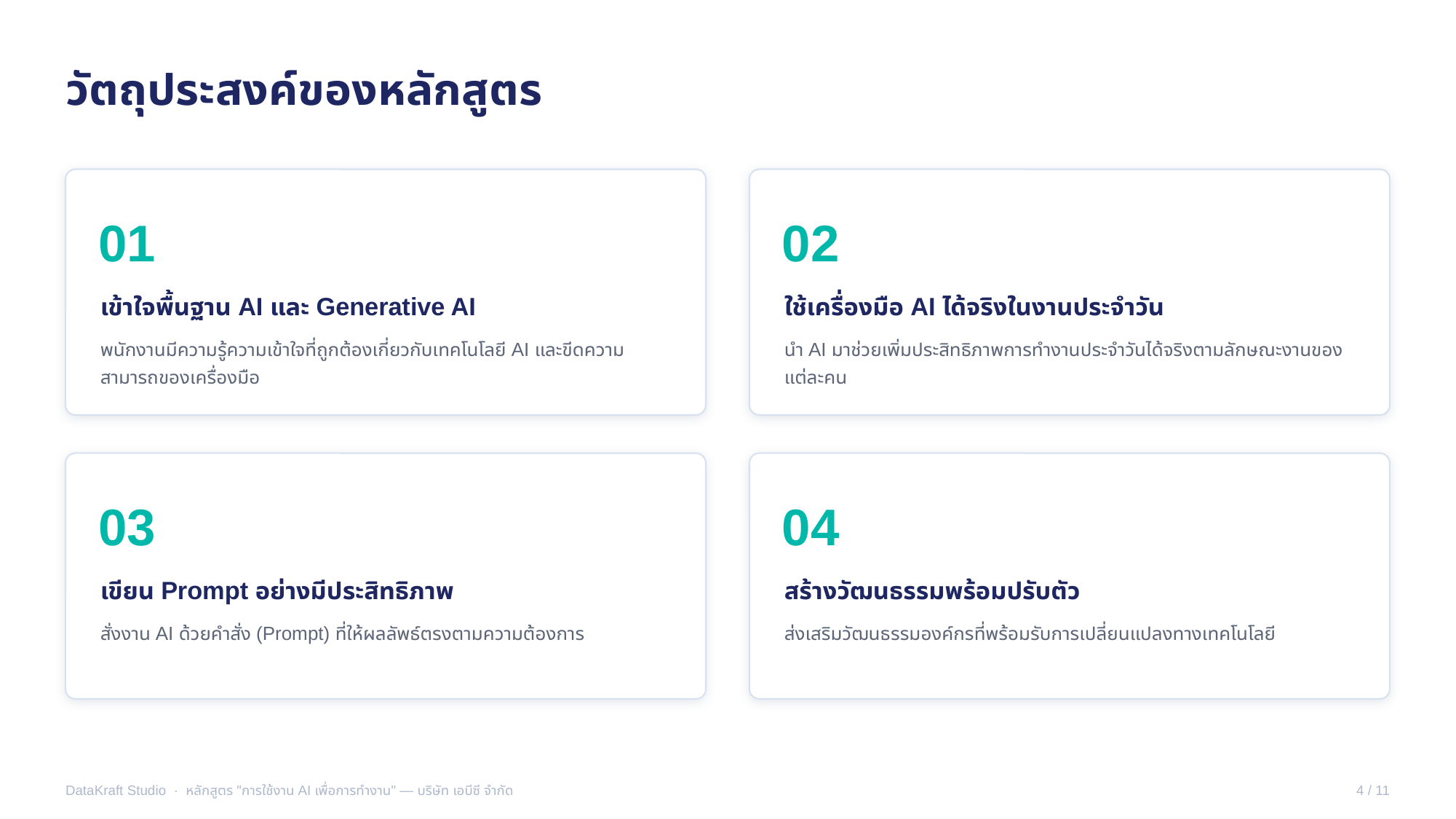

วัตถุประสงค์ของหลักสูตร

01
02
เข้าใจพื้นฐาน AI และ Generative AI
ใช้เครื่องมือ AI ได้จริงในงานประจำวัน
พนักงานมีความรู้ความเข้าใจที่ถูกต้องเกี่ยวกับเทคโนโลยี AI และขีดความสามารถของเครื่องมือ
นำ AI มาช่วยเพิ่มประสิทธิภาพการทำงานประจำวันได้จริงตามลักษณะงานของแต่ละคน

03
04
เขียน Prompt อย่างมีประสิทธิภาพ
สร้างวัฒนธรรมพร้อมปรับตัว
สั่งงาน AI ด้วยคำสั่ง (Prompt) ที่ให้ผลลัพธ์ตรงตามความต้องการ
ส่งเสริมวัฒนธรรมองค์กรที่พร้อมรับการเปลี่ยนแปลงทางเทคโนโลยี
DataKraft Studio  ·  หลักสูตร "การใช้งาน AI เพื่อการทำงาน" — บริษัท เอบีซี จำกัด
4 / 11